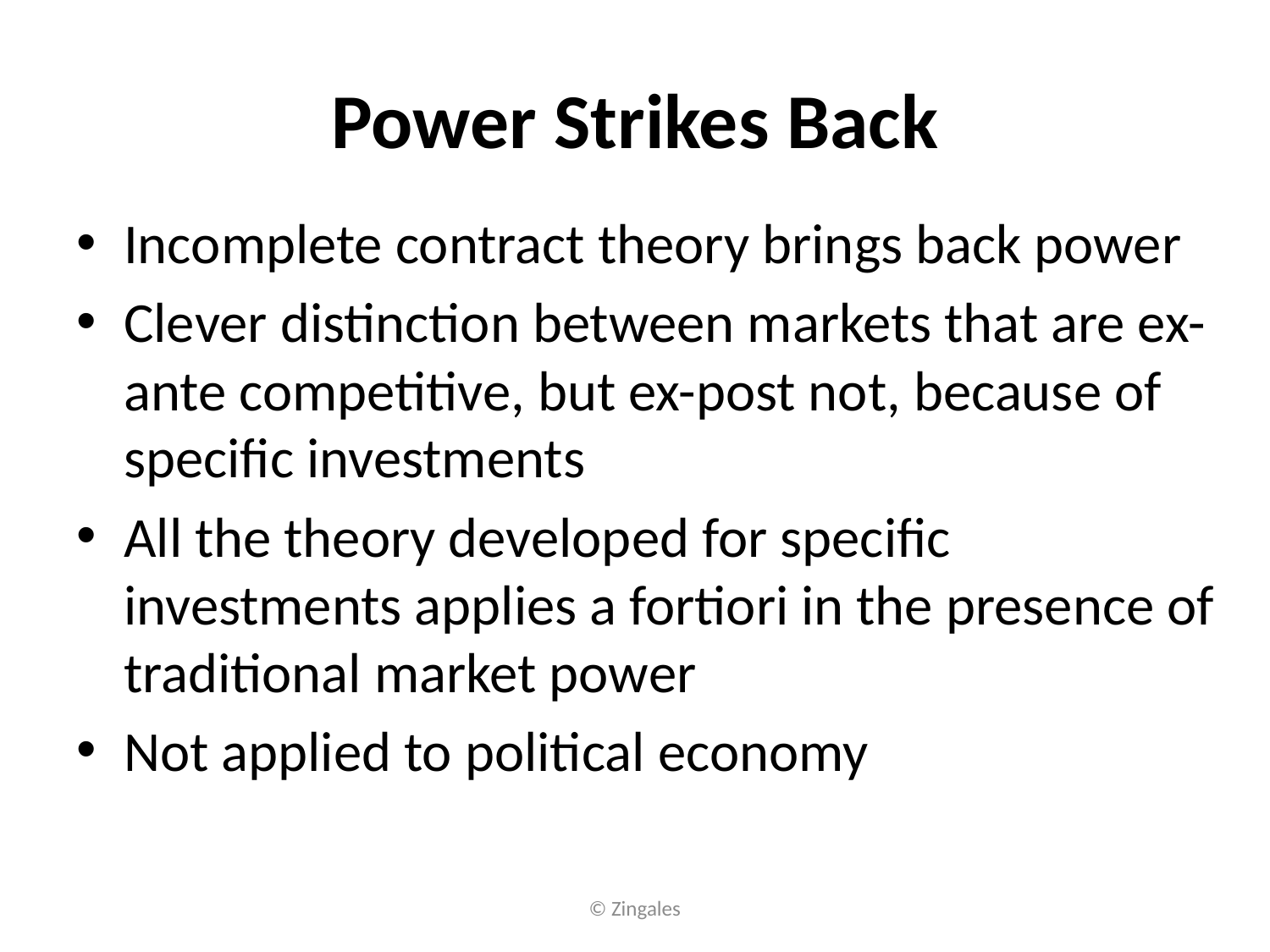

# Power Strikes Back
Incomplete contract theory brings back power
Clever distinction between markets that are ex-ante competitive, but ex-post not, because of specific investments
All the theory developed for specific investments applies a fortiori in the presence of traditional market power
Not applied to political economy
© Zingales